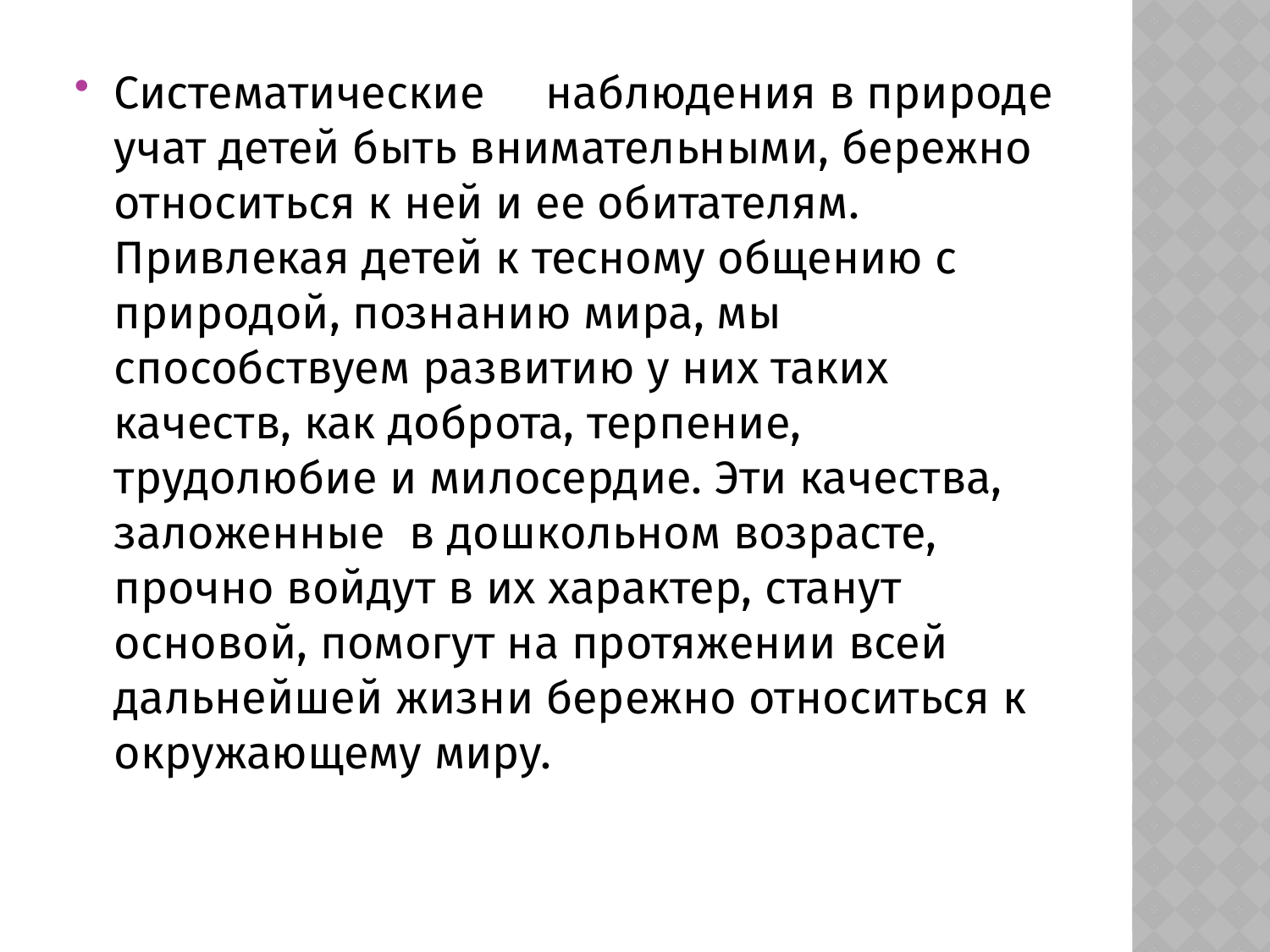

Систематические     наблюдения в природе учат детей быть внимательными, бережно относиться к ней и ее обитателям. Привлекая детей к тесному общению с природой, познанию мира, мы  способствуем развитию у них таких качеств, как доброта, терпение, трудолюбие и милосердие. Эти качества, заложенные  в дошкольном возрасте, прочно войдут в их характер, станут основой, помогут на протяжении всей дальнейшей жизни бережно относиться к окружающему миру.